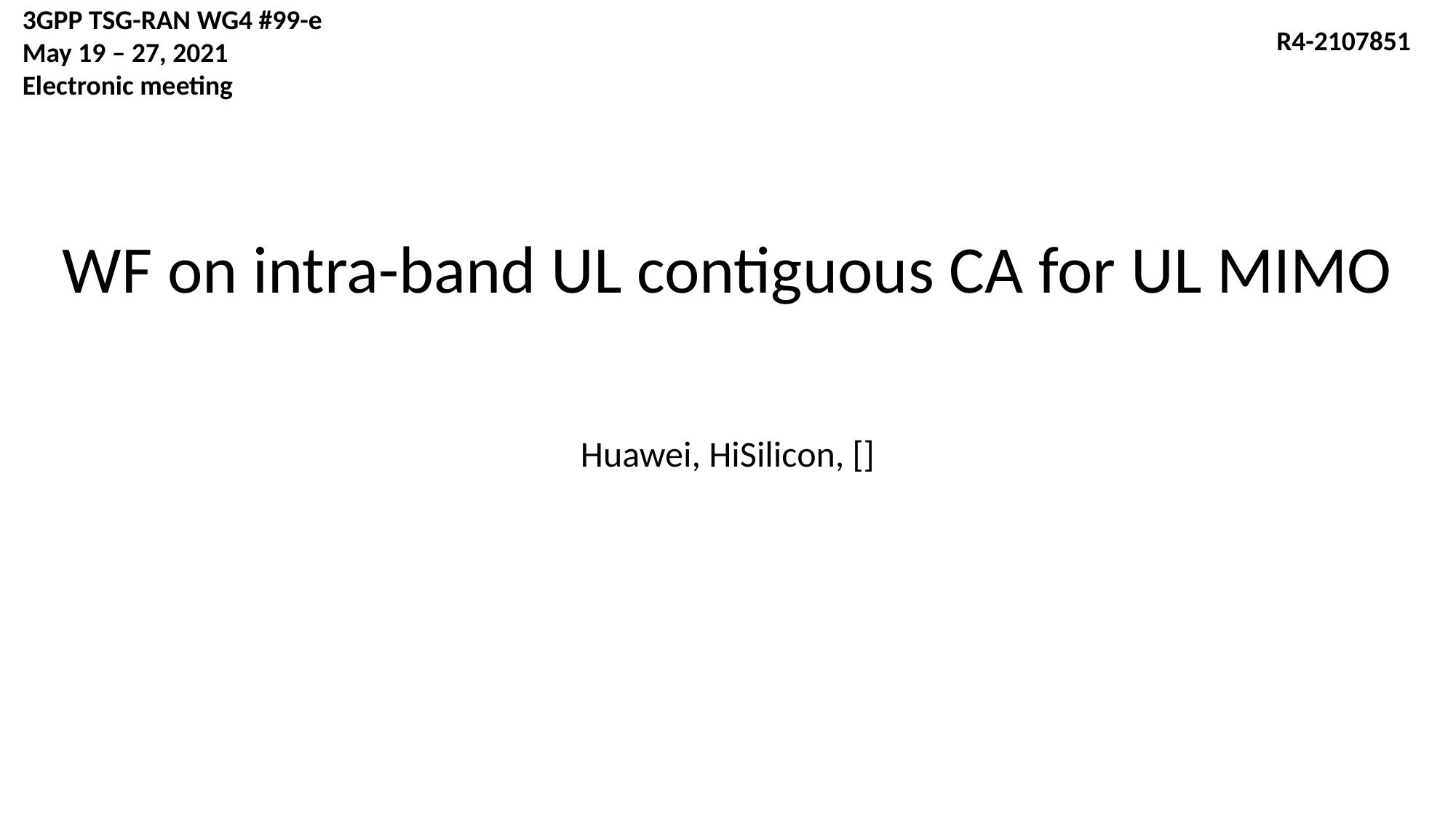

3GPP TSG-RAN WG4 #99-e
May 19 – 27, 2021
Electronic meeting
R4-2107851
# WF on intra-band UL contiguous CA for UL MIMO
Huawei, HiSilicon, []